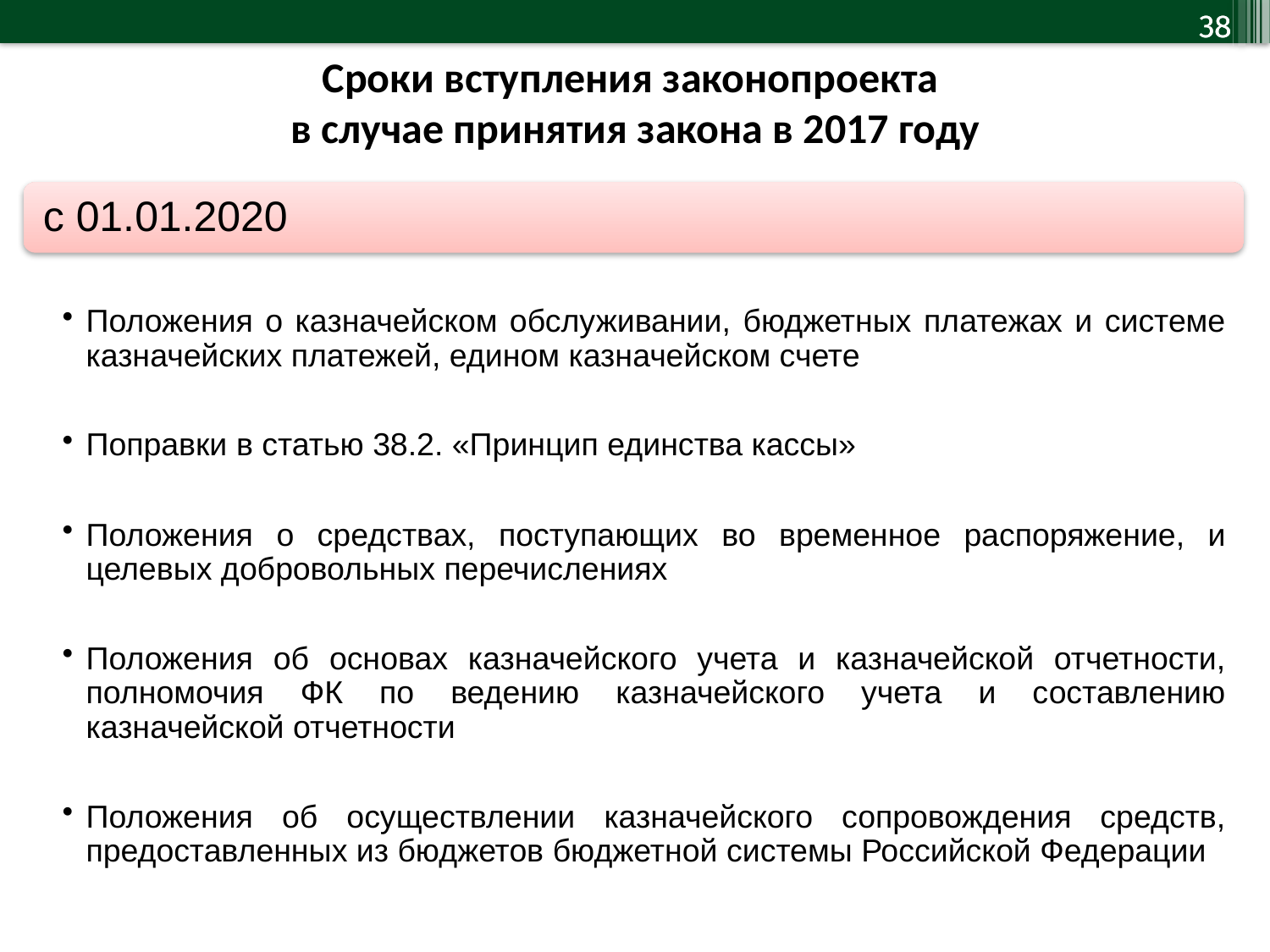

38
Сроки вступления законопроекта
в случае принятия закона в 2017 году
с 01.01.2020

Положения о казначейском обслуживании, бюджетных платежах и системе казначейских платежей, едином казначейском счете

Поправки в статью 38.2. «Принцип единства кассы»

Положения о средствах, поступающих во временное распоряжение, и целевых добровольных перечислениях

Положения об основах казначейского учета и казначейской отчетности, полномочия ФК по ведению казначейского учета и составлению казначейской отчетности

Положения об осуществлении казначейского сопровождения средств, предоставленных из бюджетов бюджетной системы Российской Федерации